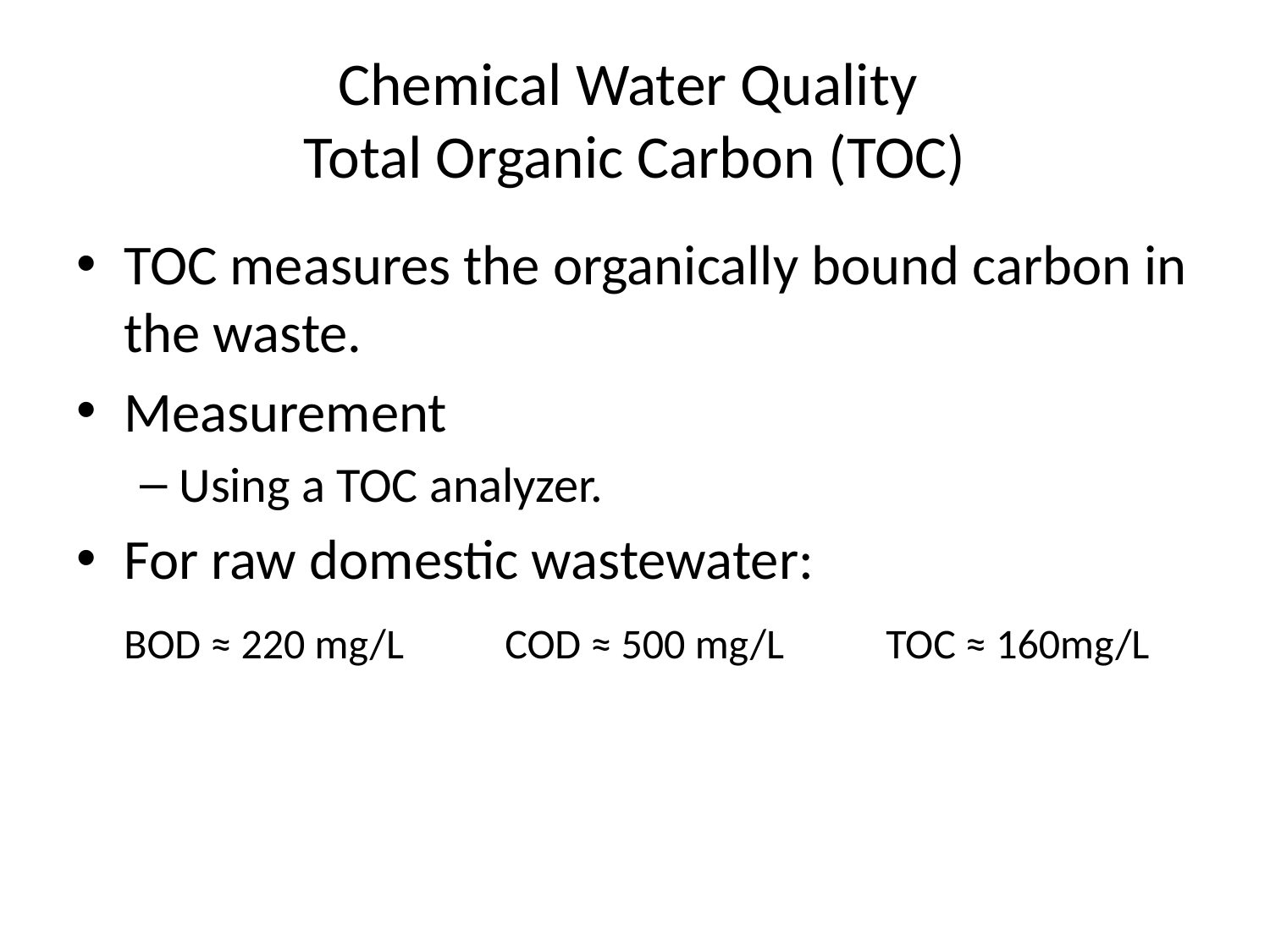

# Chemical Water Quality Total Organic Carbon (TOC)
TOC measures the organically bound carbon in the waste.
Measurement
Using a TOC analyzer.
For raw domestic wastewater:
	BOD ≈ 220 mg/L	COD ≈ 500 mg/L	TOC ≈ 160mg/L